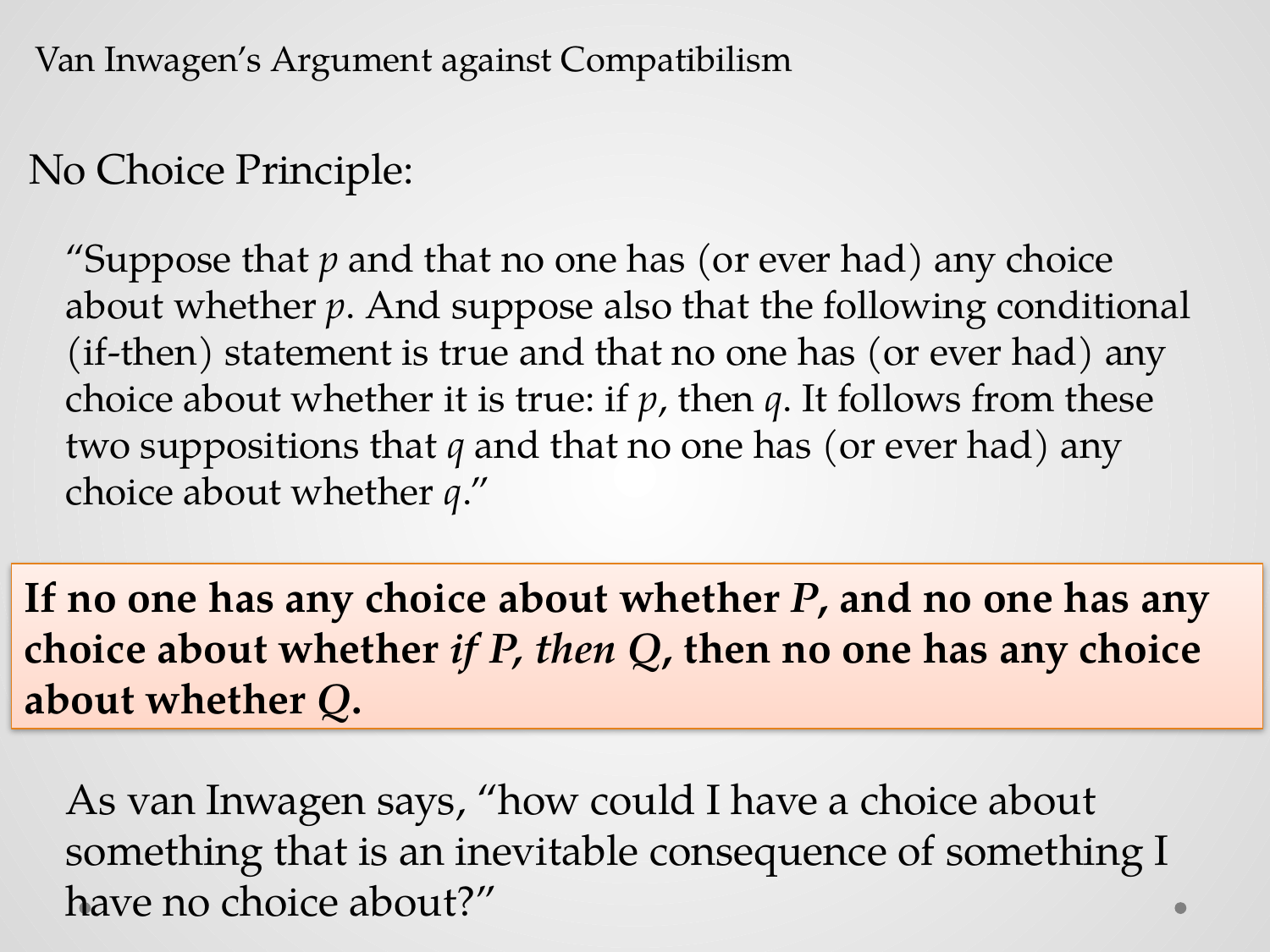

Van Inwagen’s Argument against Compatibilism
No Choice Principle:
“Suppose that p and that no one has (or ever had) any choice about whether p. And suppose also that the following conditional (if-then) statement is true and that no one has (or ever had) any choice about whether it is true: if p, then q. It follows from these two suppositions that q and that no one has (or ever had) any choice about whether q.”
If no one has any choice about whether P, and no one has any choice about whether if P, then Q, then no one has any choice about whether Q.
As van Inwagen says, “how could I have a choice about something that is an inevitable consequence of something I have no choice about?”